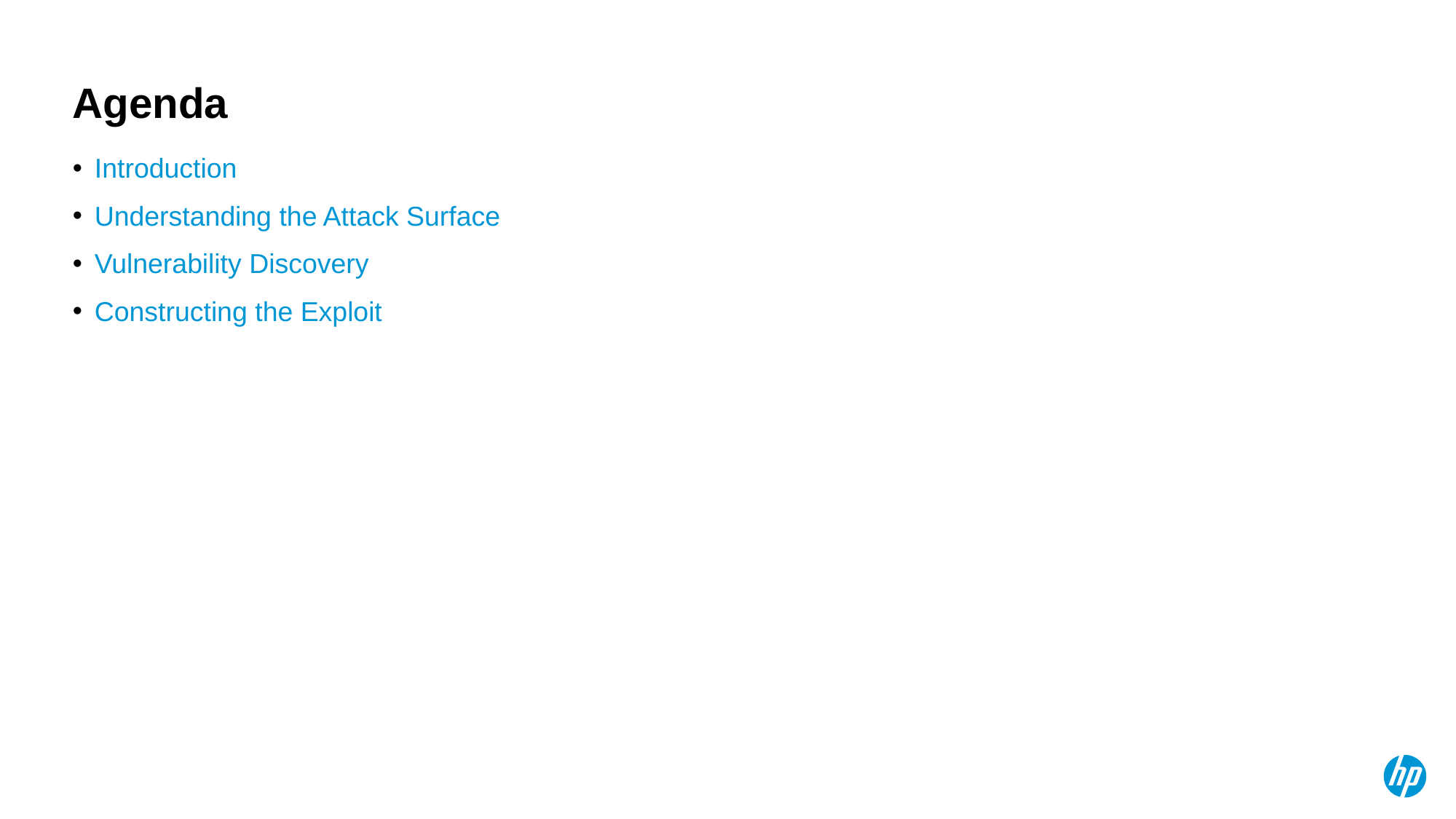

# Agenda
Introduction
Understanding the Attack Surface
Vulnerability Discovery
Constructing the Exploit